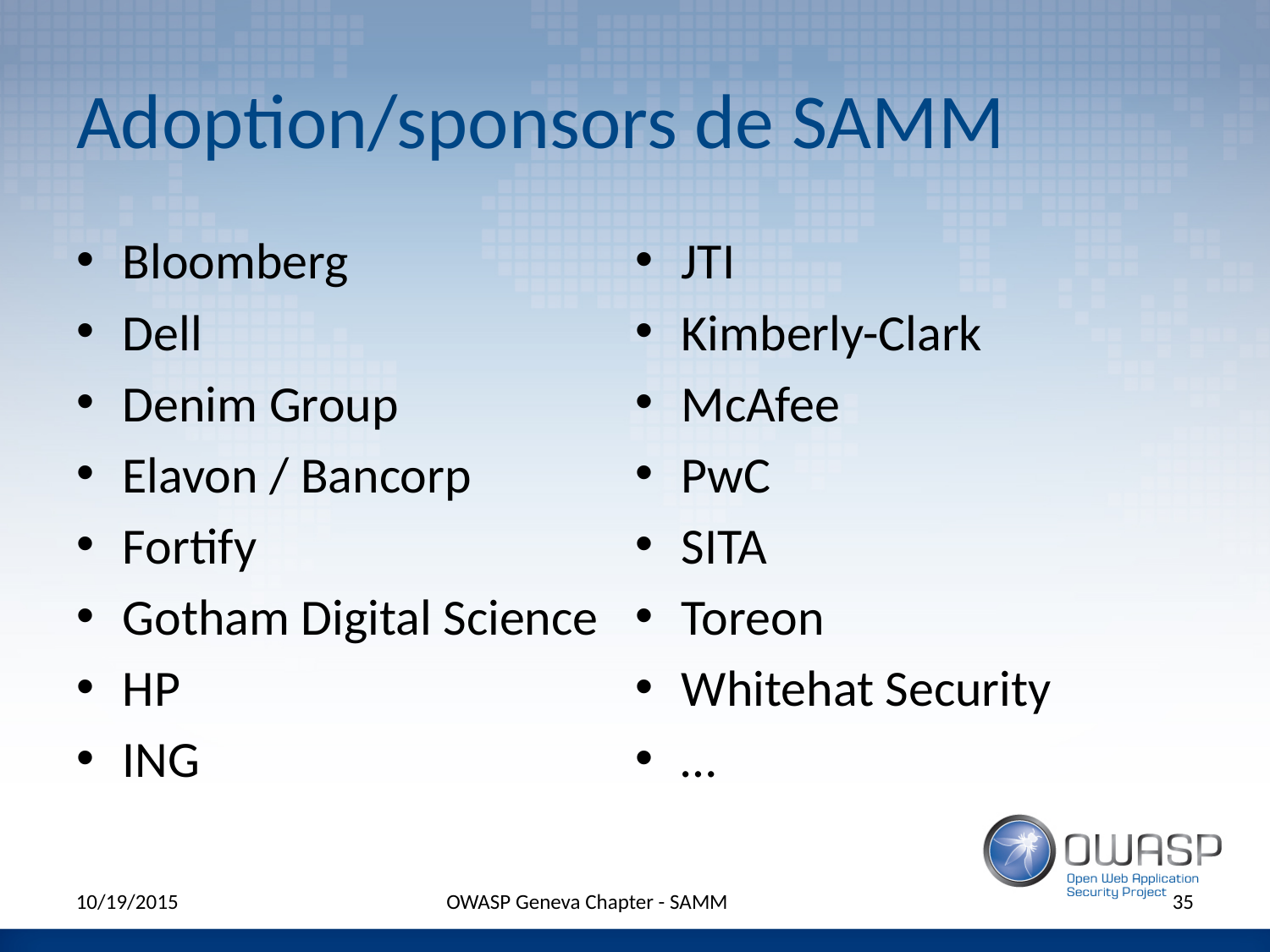

# Adoption/sponsors de SAMM
Bloomberg
Dell
Denim Group
Elavon / Bancorp
Fortify
Gotham Digital Science
HP
ING
JTI
Kimberly-Clark
McAfee
PwC
SITA
Toreon
Whitehat Security
…
10/19/2015
OWASP Geneva Chapter - SAMM
35